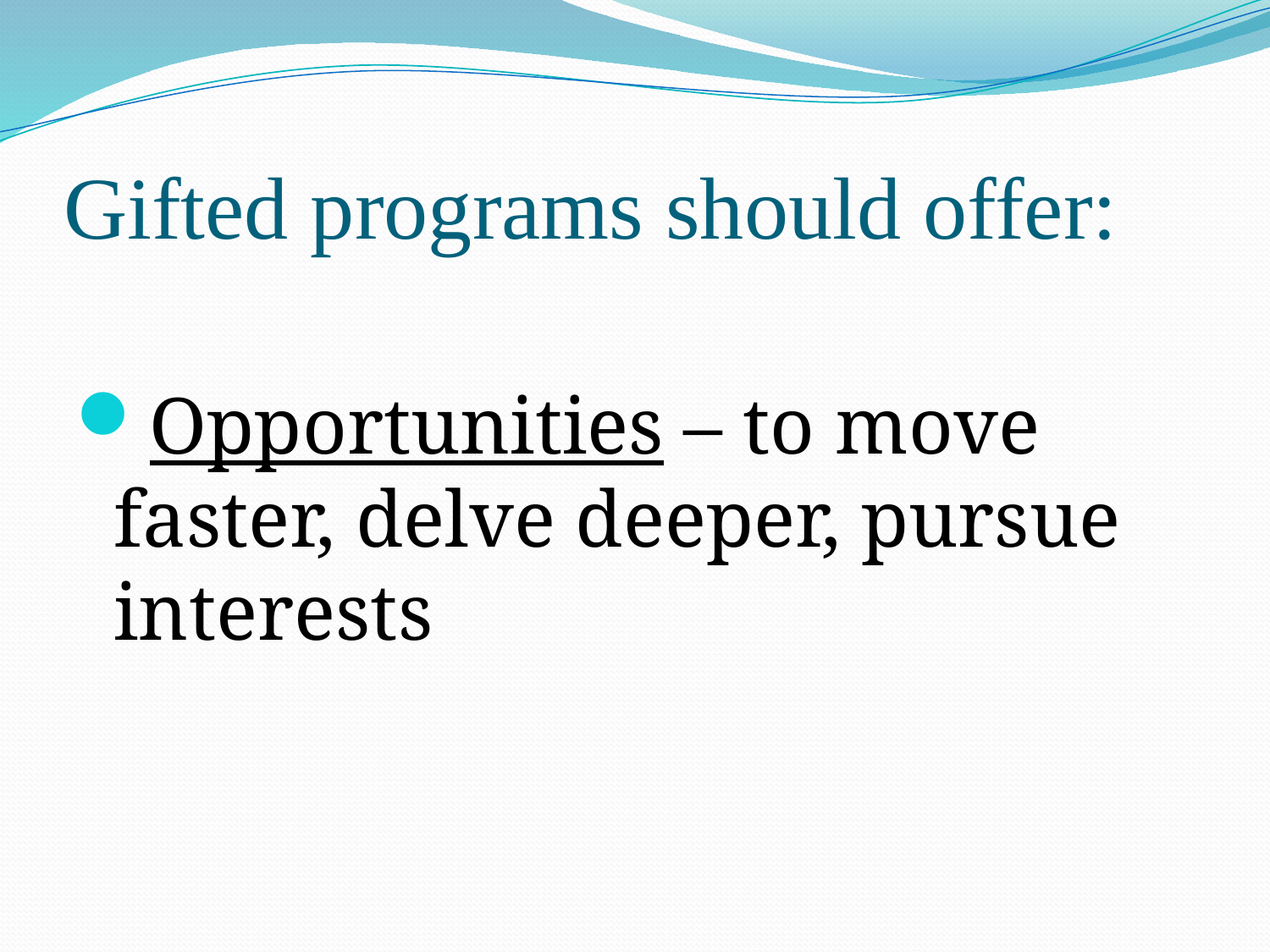

# Gifted programs should offer:
Opportunities – to move faster, delve deeper, pursue interests